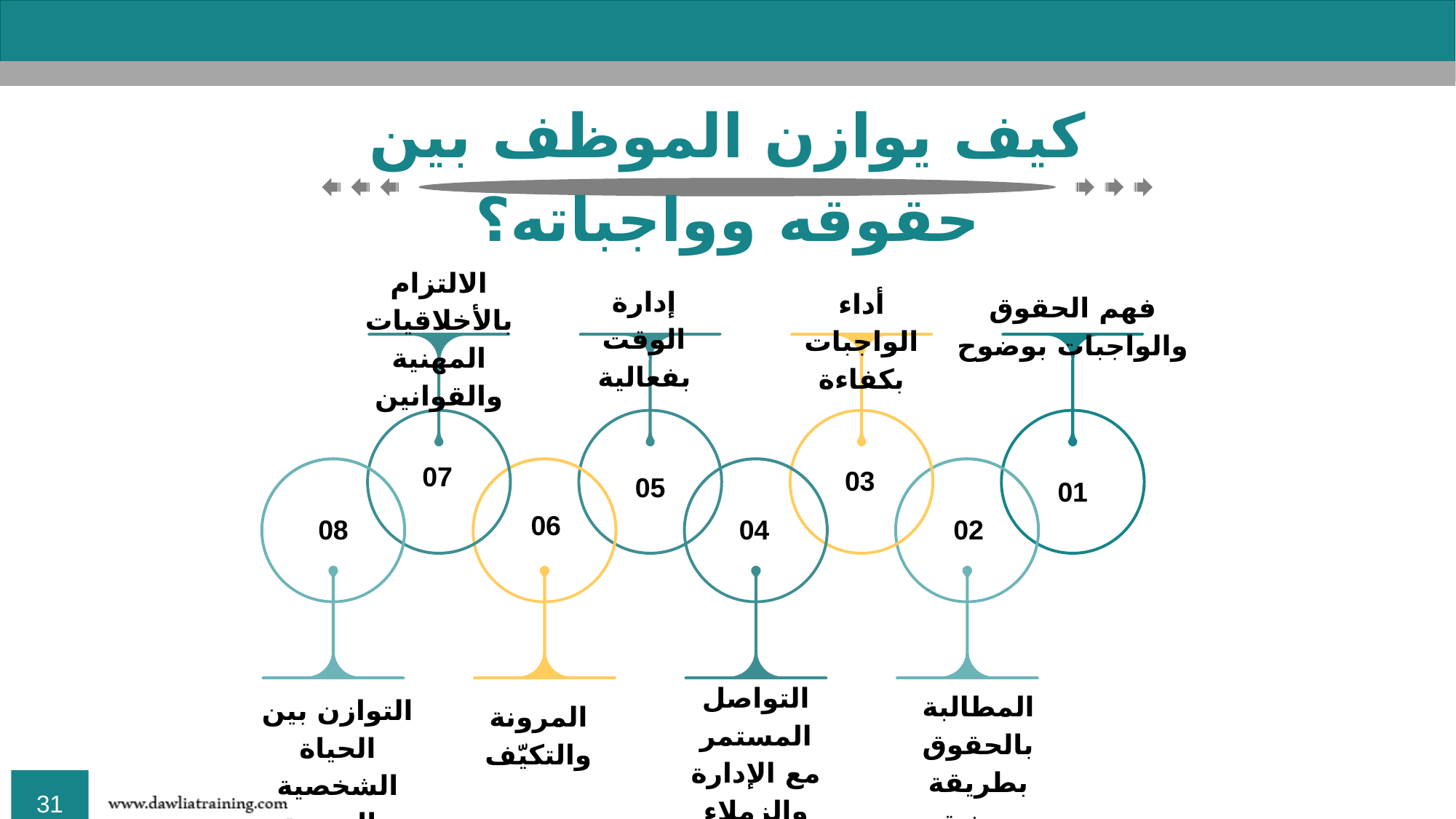

كيف يوازن الموظف بين حقوقه وواجباته؟

الالتزام بالأخلاقيات المهنية والقوانين

07
إدارة الوقت بفعالية

05
أداء الواجبات بكفاءة

03
فهم الحقوق والواجبات بوضوح

01

08
التوازن بين الحياة الشخصية والمهنية

06
المرونة والتكيّف

04
التواصل المستمر مع الإدارة والزملاء

02
المطالبة بالحقوق بطريقة مهنية